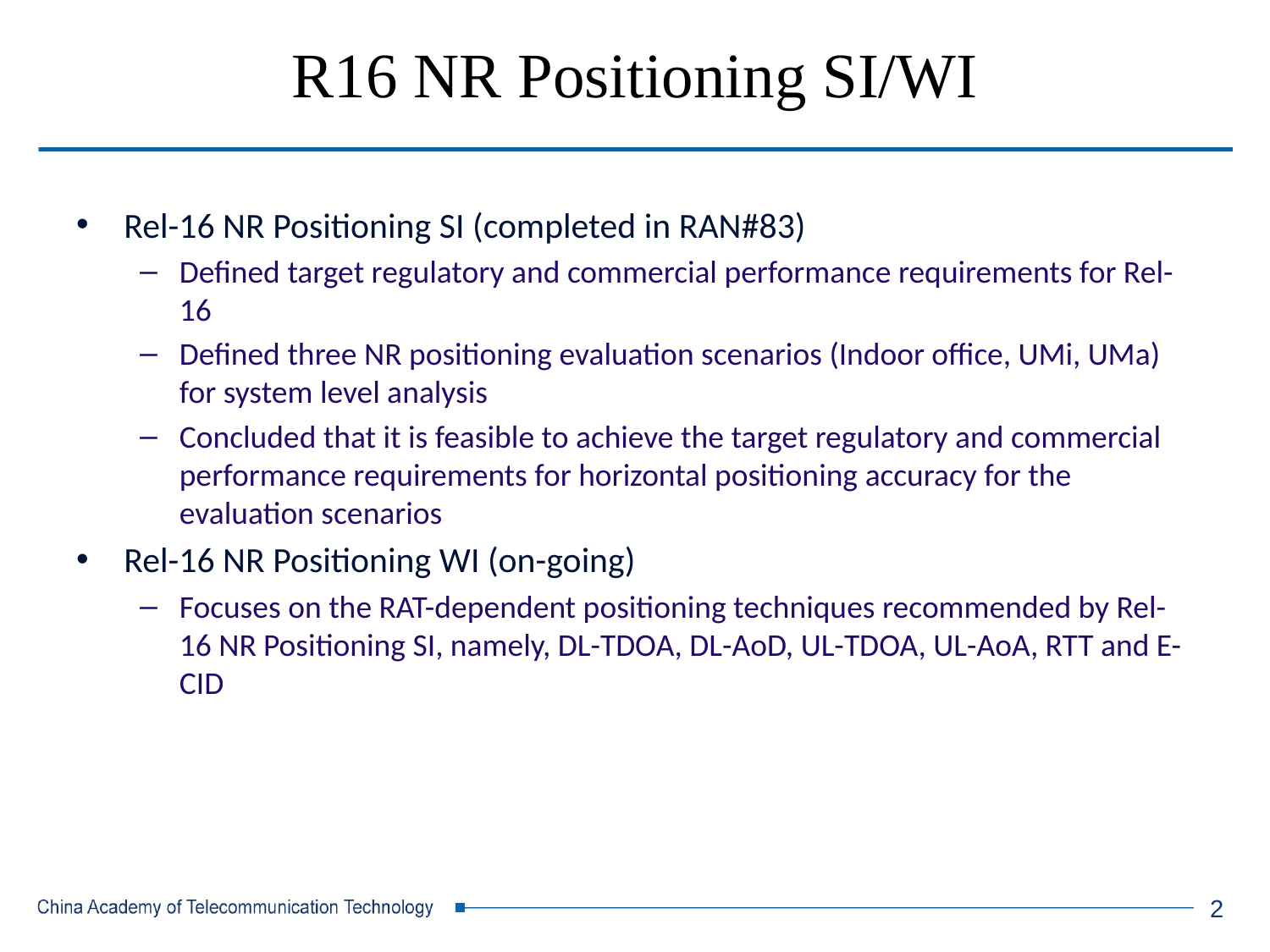

R16 NR Positioning SI/WI
Rel-16 NR Positioning SI (completed in RAN#83)
Defined target regulatory and commercial performance requirements for Rel-16
Defined three NR positioning evaluation scenarios (Indoor office, UMi, UMa) for system level analysis
Concluded that it is feasible to achieve the target regulatory and commercial performance requirements for horizontal positioning accuracy for the evaluation scenarios
Rel-16 NR Positioning WI (on-going)
Focuses on the RAT-dependent positioning techniques recommended by Rel-16 NR Positioning SI, namely, DL-TDOA, DL-AoD, UL-TDOA, UL-AoA, RTT and E-CID

2